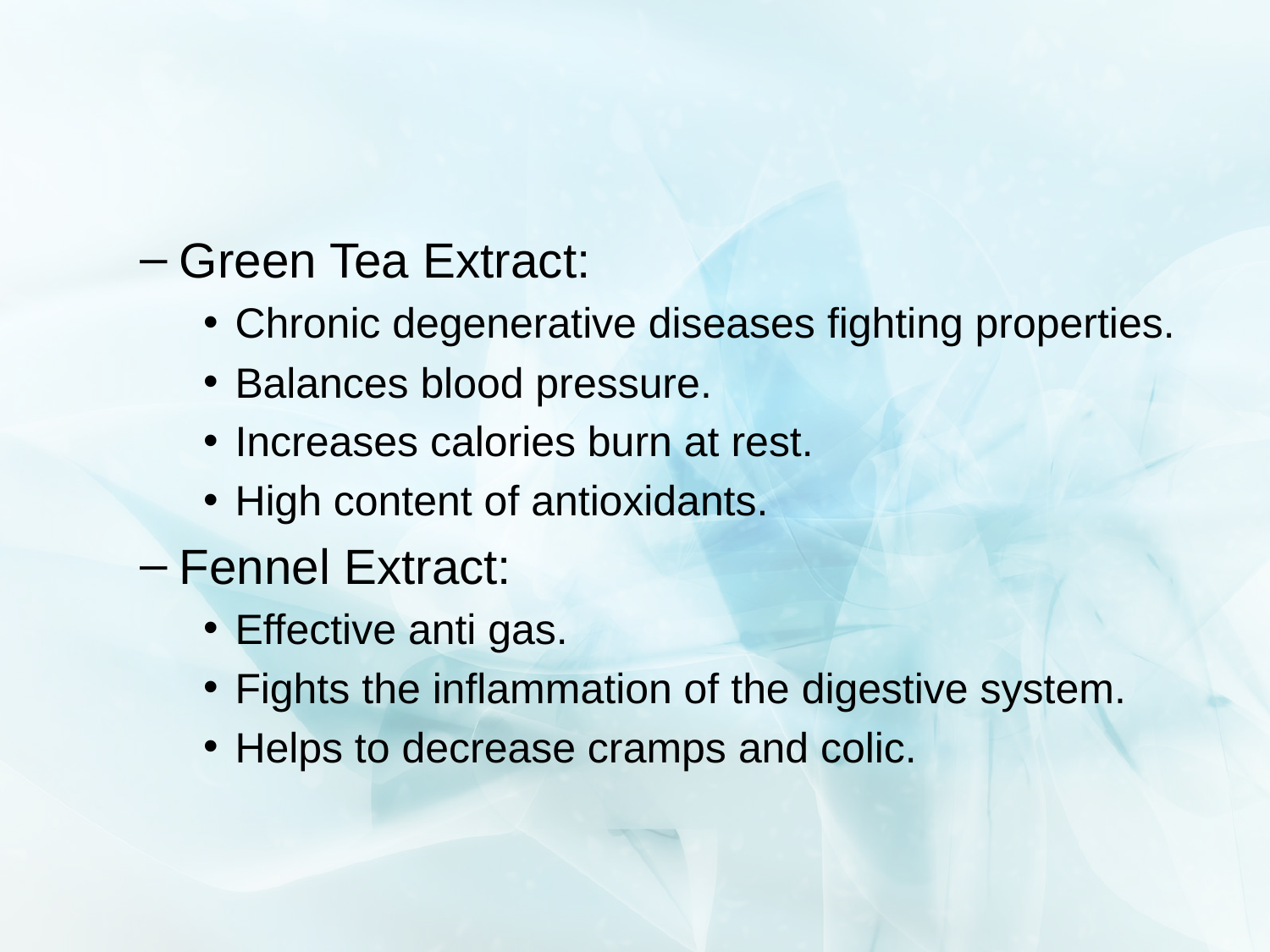

#
Green Tea Extract:
Chronic degenerative diseases fighting properties.
Balances blood pressure.
Increases calories burn at rest.
High content of antioxidants.
Fennel Extract:
Effective anti gas.
Fights the inflammation of the digestive system.
Helps to decrease cramps and colic.